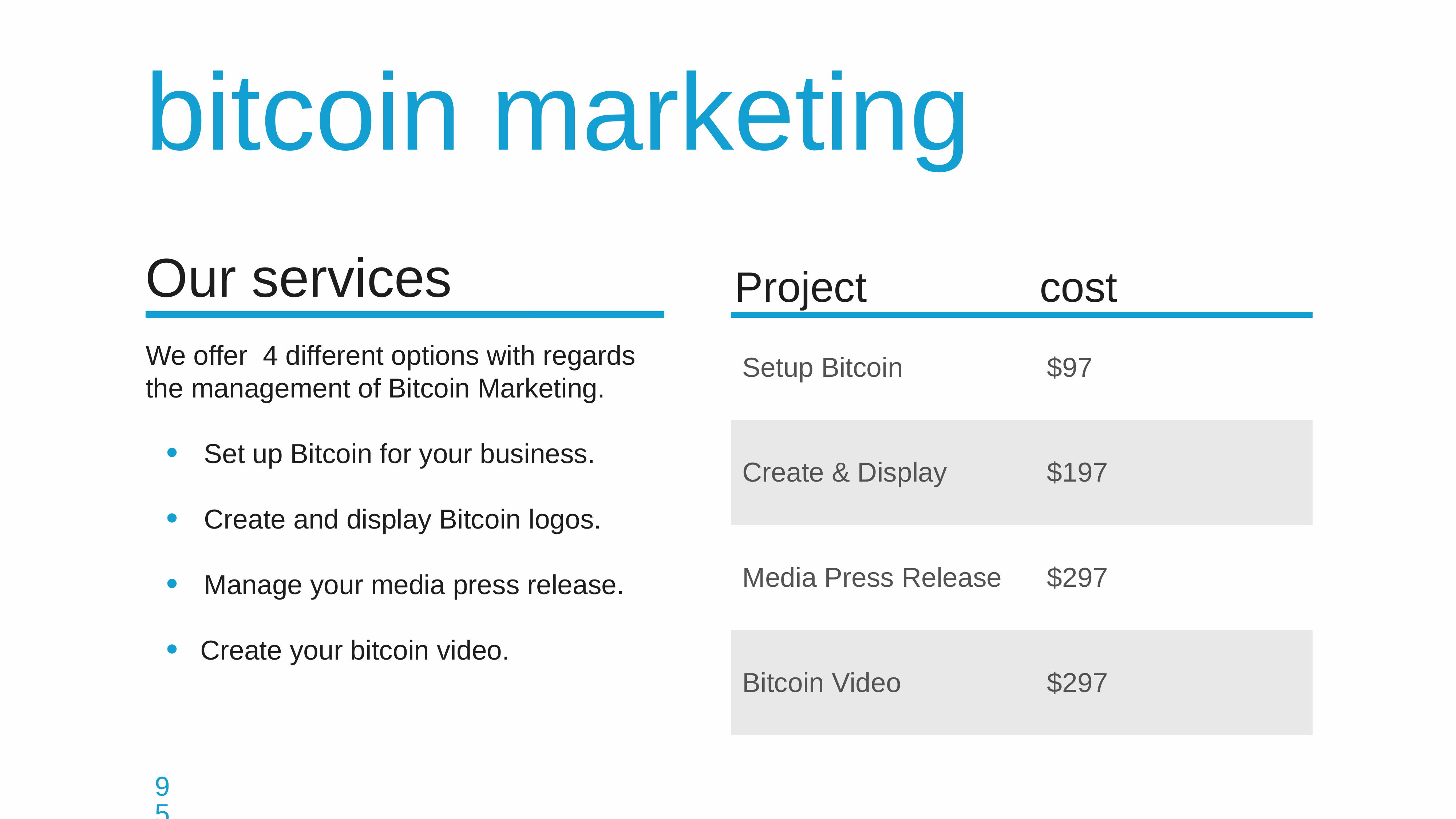

bitcoin marketing
| Project | cost |
| --- | --- |
| Setup Bitcoin | $97 |
| Create & Display | $197 |
| Media Press Release | $297 |
| Bitcoin Video | $297 |
Our services

We offer  4 different options with regards the management of Bitcoin Marketing.

Set up Bitcoin for your business.

Create and display Bitcoin logos.

Manage your media press release.

Create your bitcoin video.

95